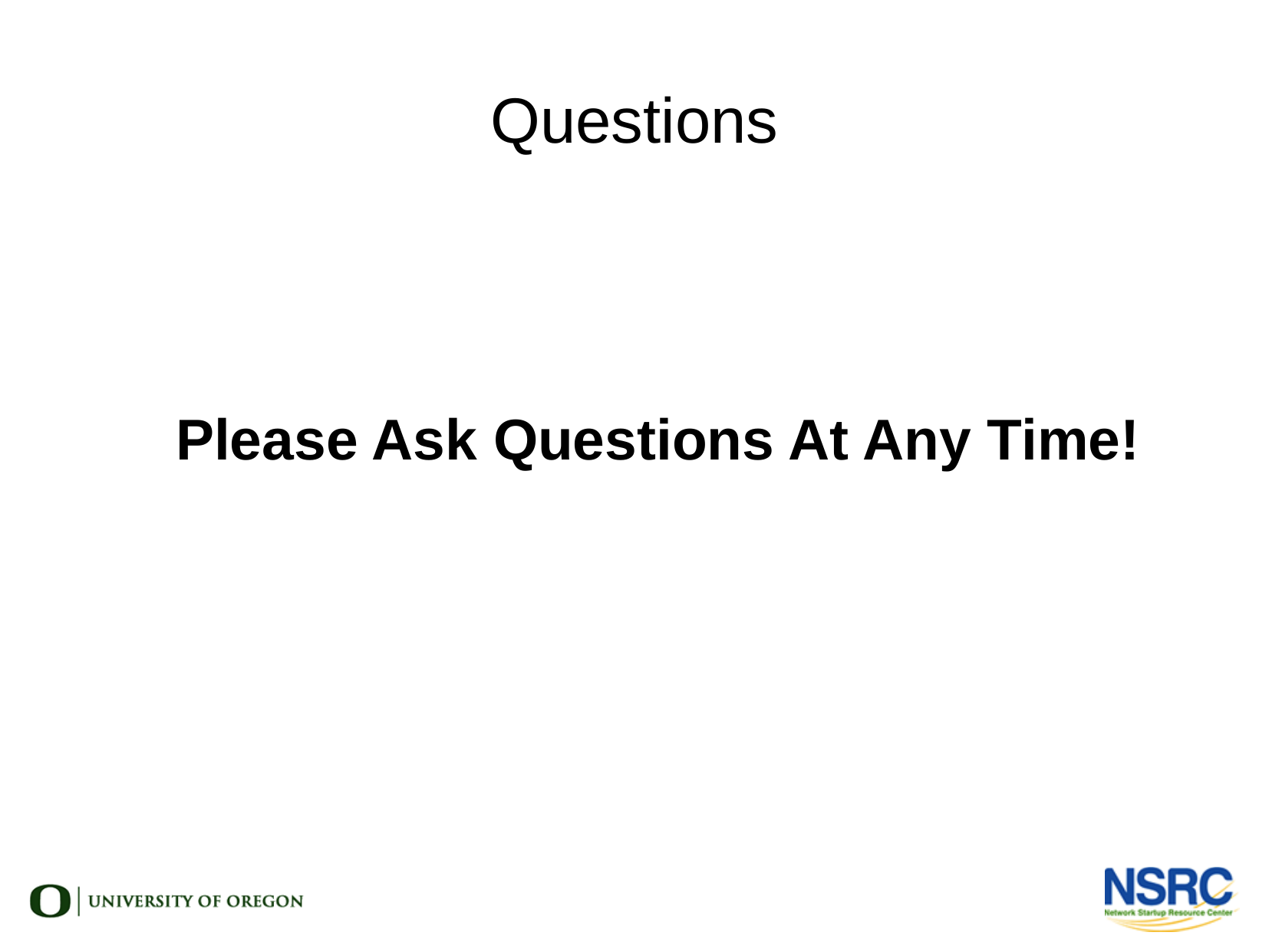

Questions

Please Ask Questions At Any Time!